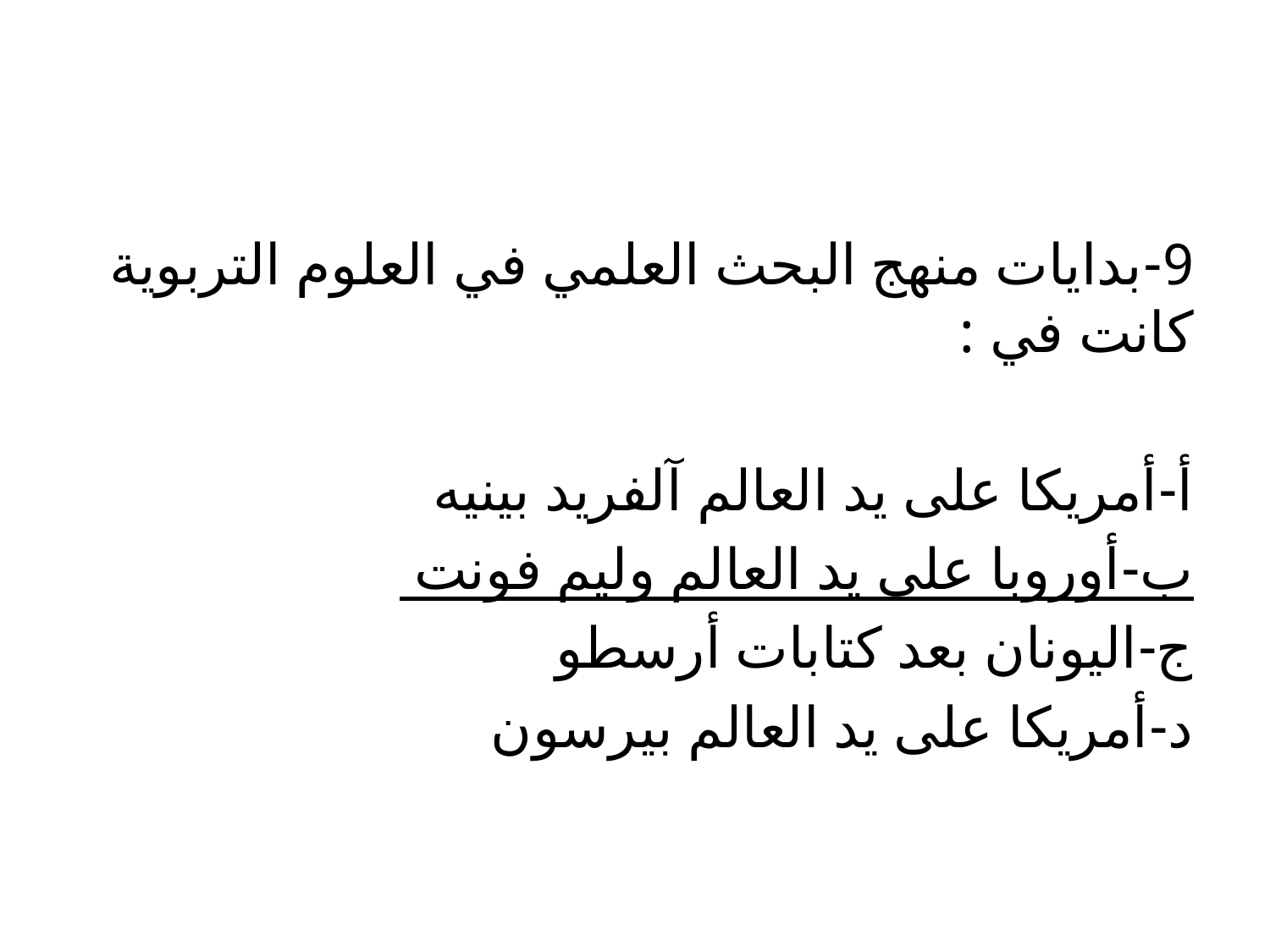

#
9-بدايات منهج البحث العلمي في العلوم التربوية كانت في :

أ-أمريكا على يد العالم آلفريد بينيه
ب-أوروبا على يد العالم وليم فونت
ج-اليونان بعد كتابات أرسطو
د-أمريكا على يد العالم بيرسون